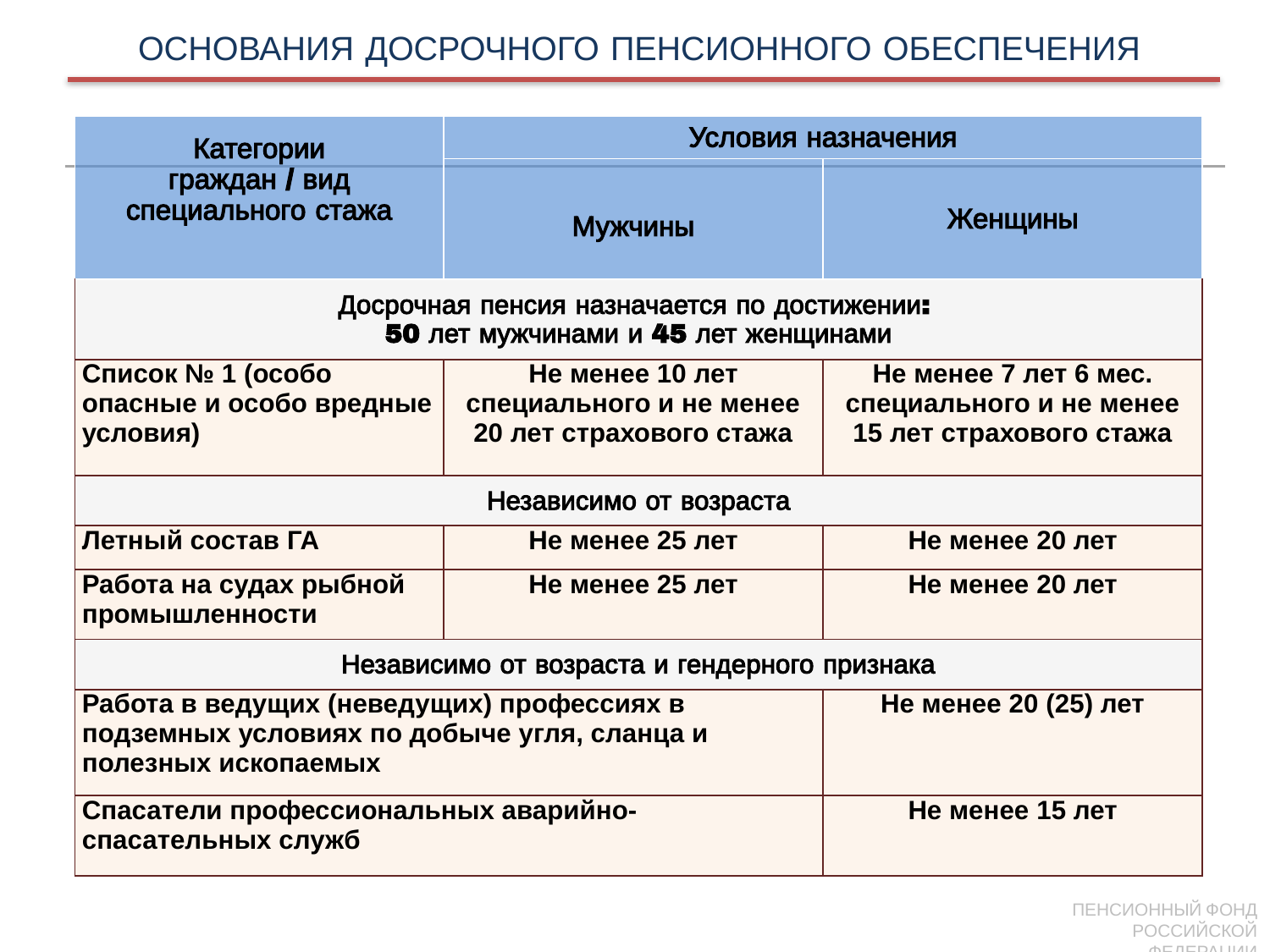

ОСНОВАНИЯ ДОСРОЧНОГО ПЕНСИОННОГО ОБЕСПЕЧЕНИЯ
| Категории граждан / вид специального стажа | Условия назначения |  |
| --- | --- | --- |
|  | Мужчины | Женщины |
| Досрочная пенсия назначается по достижении: 50 лет мужчинами и 45 лет женщинами |  |  |
| Список № 1 (особо опасные и особо вредные условия) | Не менее 10 лет специального и не менее 20 лет страхового стажа | Не менее 7 лет 6 мес. специального и не менее 15 лет страхового стажа |
| Независимо от возраста |  |  |
| Летный состав ГА | Не менее 25 лет | Не менее 20 лет |
| Работа на судах рыбной промышленности | Не менее 25 лет | Не менее 20 лет |
| Независимо от возраста и гендерного признака |  |  |
| Работа в ведущих (неведущих) профессиях в подземных условиях по добыче угля, сланца и полезных ископаемых |  | Не менее 20 (25) лет |
| Спасатели профессиональных аварийно-спасательных служб |  | Не менее 15 лет |